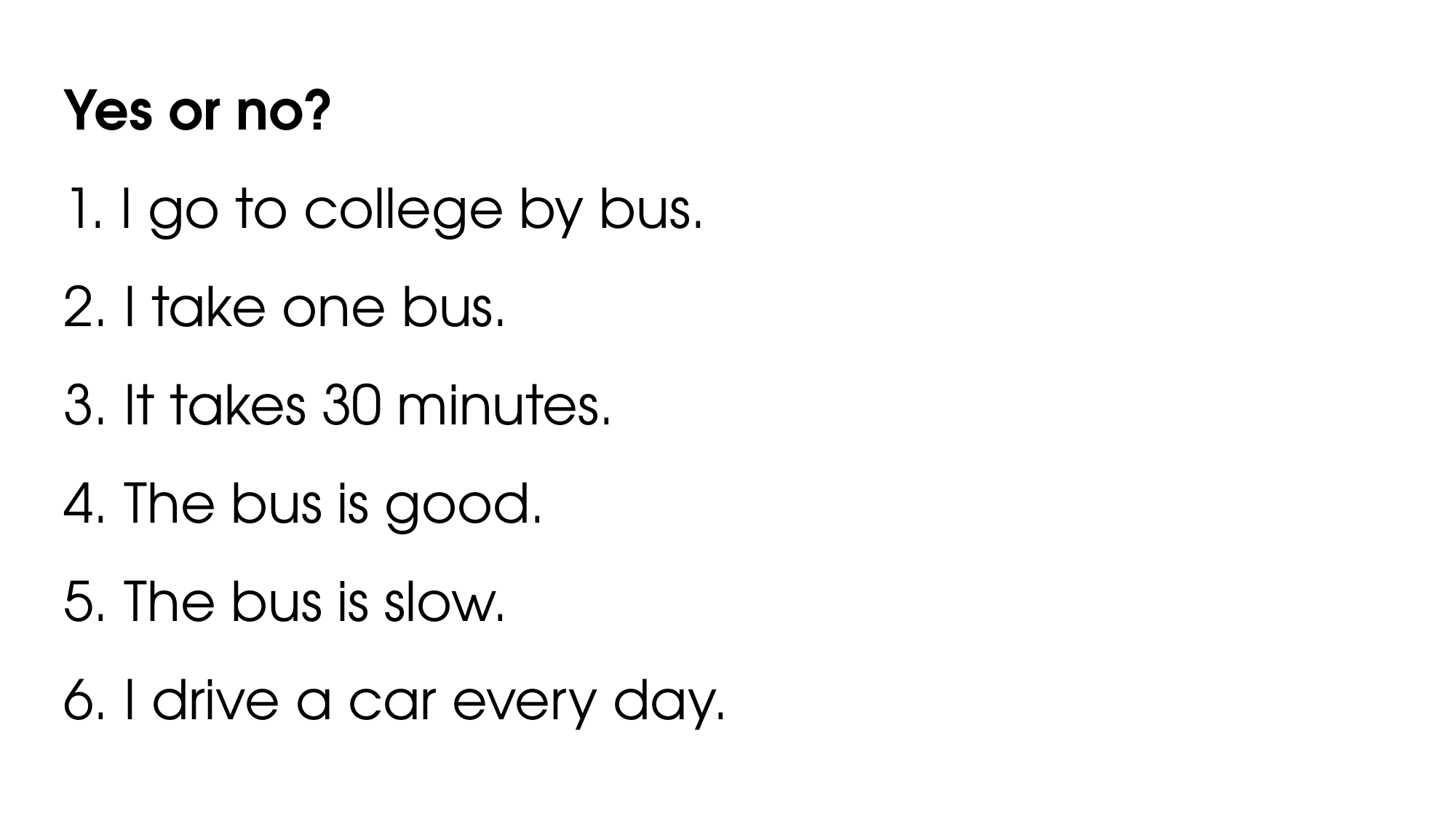

Yes or no?
 I go to college by bus.
 I take one bus.
 It takes 30 minutes.
 The bus is good.
 The bus is slow.
 I drive a car every day.